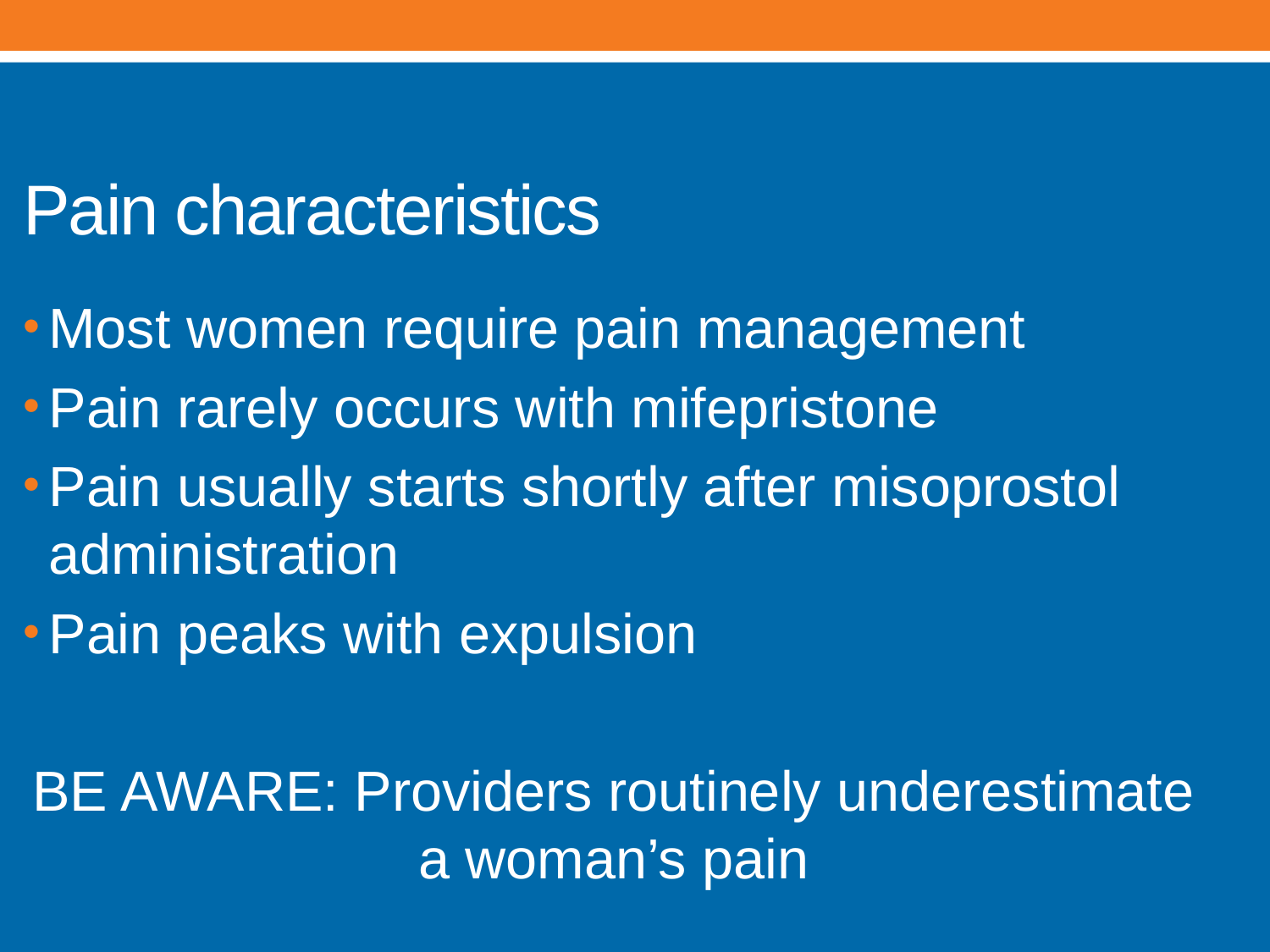

# Pain characteristics
Most women require pain management
Pain rarely occurs with mifepristone
Pain usually starts shortly after misoprostol administration
Pain peaks with expulsion

BE AWARE: Providers routinely underestimate a woman’s pain